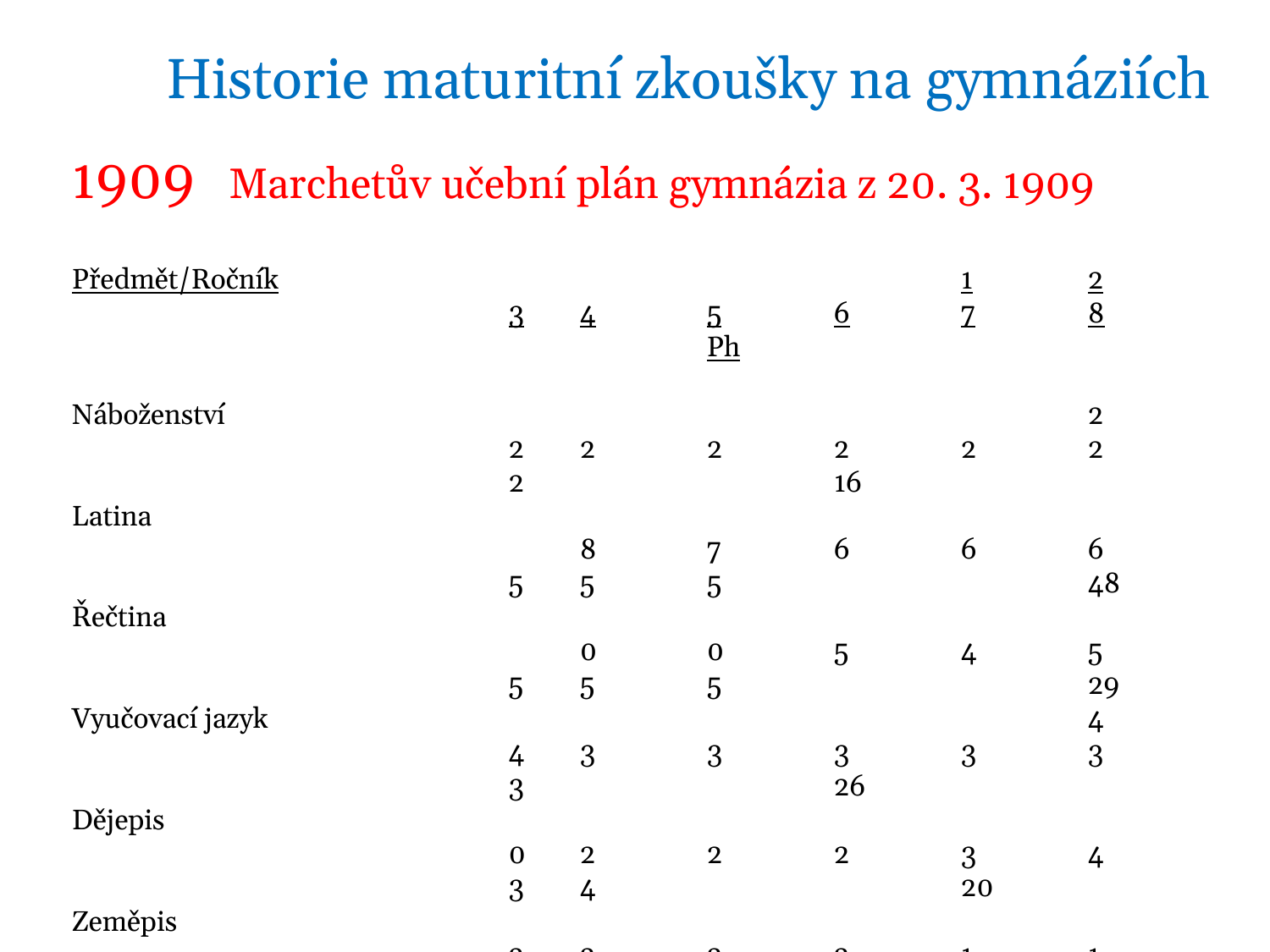

Historie maturitní zkoušky na gymnáziích
1909   Marchetův učební plán gymnázia z 20. 3. 1909

Předmět/Ročník					1	2	3	4	5	6	7	8			Ph
Náboženství						2	2	2	2	2	2	2	2			16
Latina								8	7	6	6	6	5	5	5			48
Řečtina								0	0	5	4	5	5	5	5			29
Vyučovací jazyk						4	4	3	3	3	3	3	3			26
Dějepis 							0	2	2	2	3	4	3	4			20
Zeměpis							2	2	2	2	1	1	3	3			16
Matematika						3	3	3	3	3	3	3	2			23
Biologie							2	2	3	3    2/3	0	0	0			12/13
Fyzika+chemie						0	2	3	0	0	0	4    3/4			12/13
Tělocvik							2	2	2	2	2	2	2	2			16
Kreslení							3	3	2	2	0	0	0	0			10
Filozofická propedeutika			0	0	0	0	0	0	2	2			  4
Celkem						     	     26   29    30  29 27/28 25   27  31/32

Zdroj: [1], strana 204